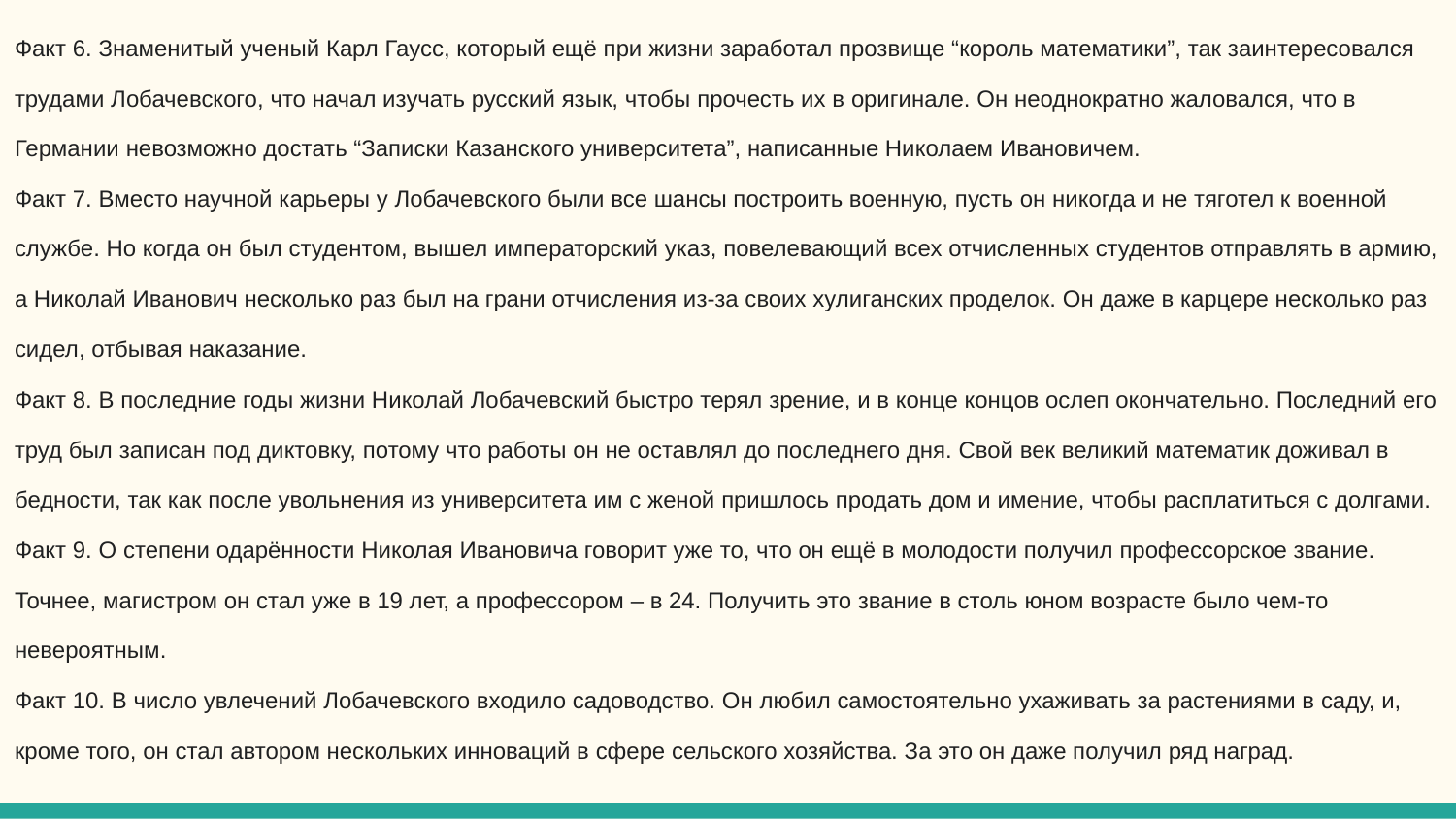

Факт 6. Знаменитый ученый Карл Гаусс, который ещё при жизни заработал прозвище “король математики”, так заинтересовался трудами Лобачевского, что начал изучать русский язык, чтобы прочесть их в оригинале. Он неоднократно жаловался, что в Германии невозможно достать “Записки Казанского университета”, написанные Николаем Ивановичем.                                       Факт 7. Вместо научной карьеры у Лобачевского были все шансы построить военную, пусть он никогда и не тяготел к военной службе. Но когда он был студентом, вышел императорский указ, повелевающий всех отчисленных студентов отправлять в армию, а Николай Иванович несколько раз был на грани отчисления из-за своих хулиганских проделок. Он даже в карцере несколько раз сидел, отбывая наказание.                                                                                                                                                                        Факт 8. В последние годы жизни Николай Лобачевский быстро терял зрение, и в конце концов ослеп окончательно. Последний его труд был записан под диктовку, потому что работы он не оставлял до последнего дня. Свой век великий математик доживал в бедности, так как после увольнения из университета им с женой пришлось продать дом и имение, чтобы расплатиться с долгами. Факт 9. О степени одарённости Николая Ивановича говорит уже то, что он ещё в молодости получил профессорское звание. Точнее, магистром он стал уже в 19 лет, а профессором – в 24. Получить это звание в столь юном возрасте было чем-то невероятным.                                                                                                                                                                                               Факт 10. В число увлечений Лобачевского входило садоводство. Он любил самостоятельно ухаживать за растениями в саду, и, кроме того, он стал автором нескольких инноваций в сфере сельского хозяйства. За это он даже получил ряд наград.